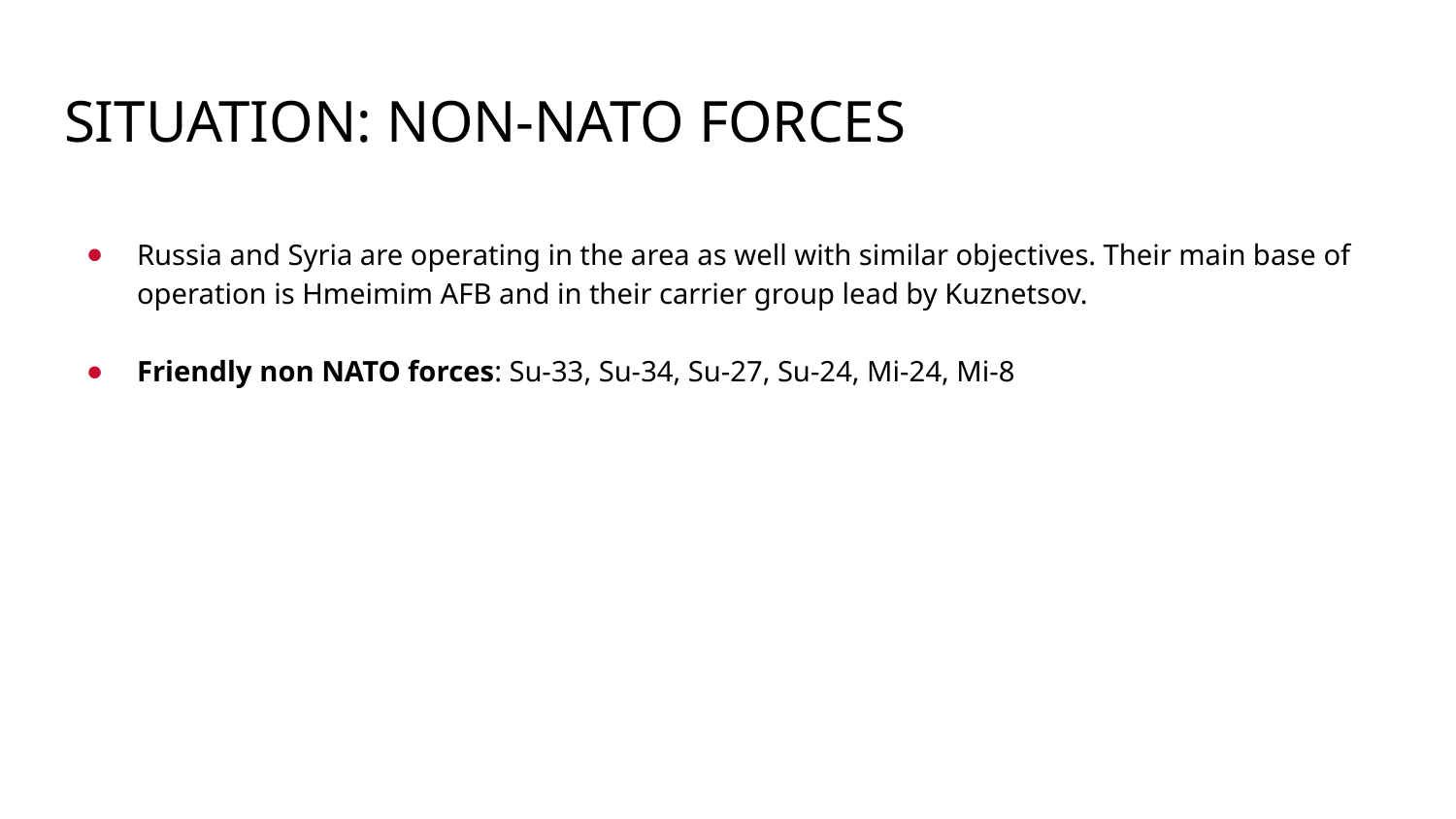

# SITUATION: NON-NATO FORCES

Russia and Syria are operating in the area as well with similar objectives. Their main base of operation is Hmeimim AFB and in their carrier group lead by Kuznetsov.

Friendly non NATO forces: Su-33, Su-34, Su-27, Su-24, Mi-24, Mi-8